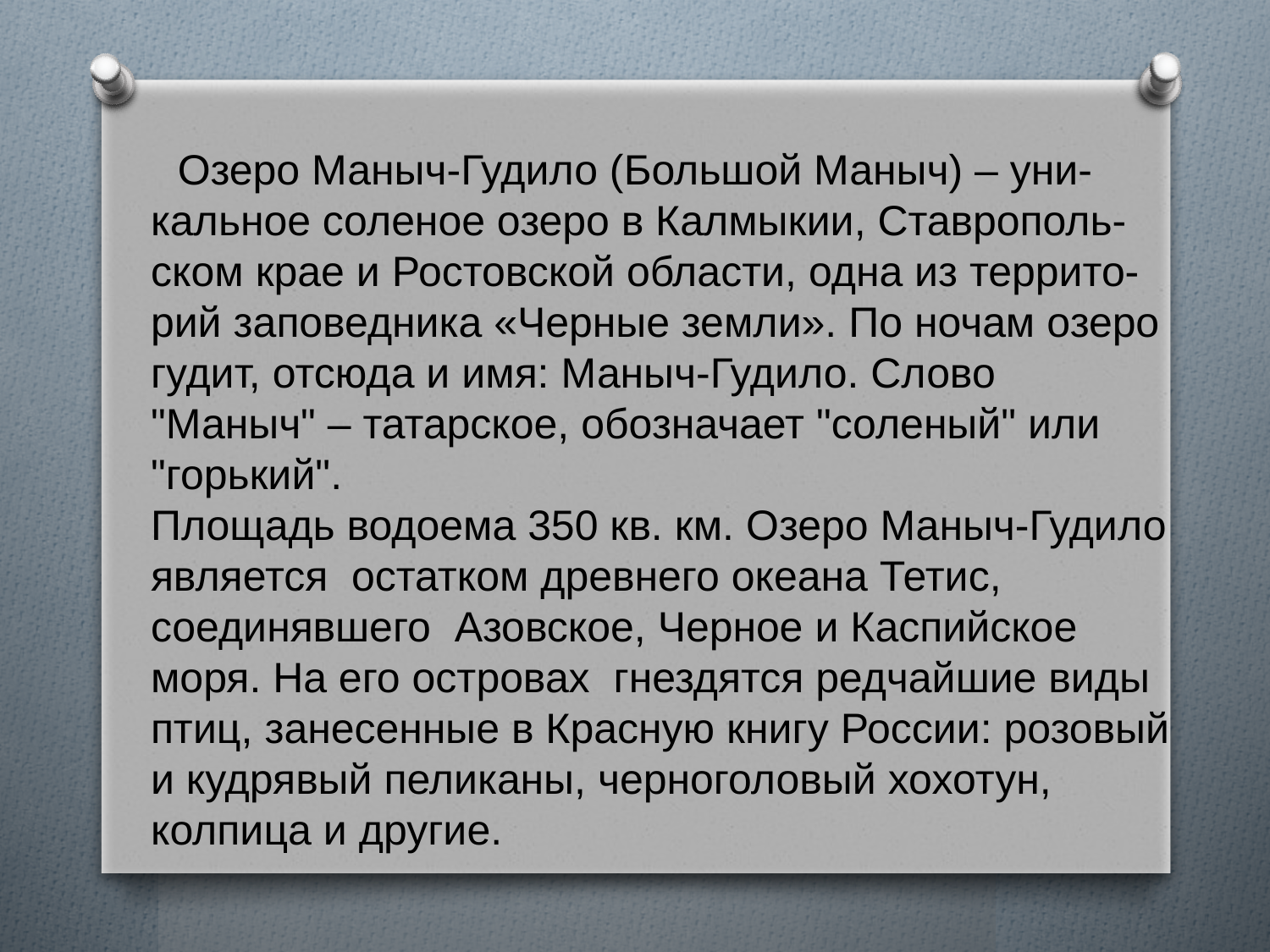

Озеро Маныч-Гудило (Большой Маныч) – уни-кальное соленое озеро в Калмыкии, Ставрополь-ском крае и Ростовской области, одна из террито-рий заповедника «Черные земли». По ночам озеро гудит, отсюда и имя: Маныч-Гудило. Слово "Маныч" – татарское, обозначает "соленый" или "горький".
Площадь водоема 350 кв. км. Озеро Маныч-Гудило является  остатком древнего океана Тетис, соединявшего  Азовское, Черное и Каспийское моря. На его островах  гнездятся редчайшие виды птиц, занесенные в Красную книгу России: розовый и кудрявый пеликаны, черноголовый хохотун, колпица и другие.